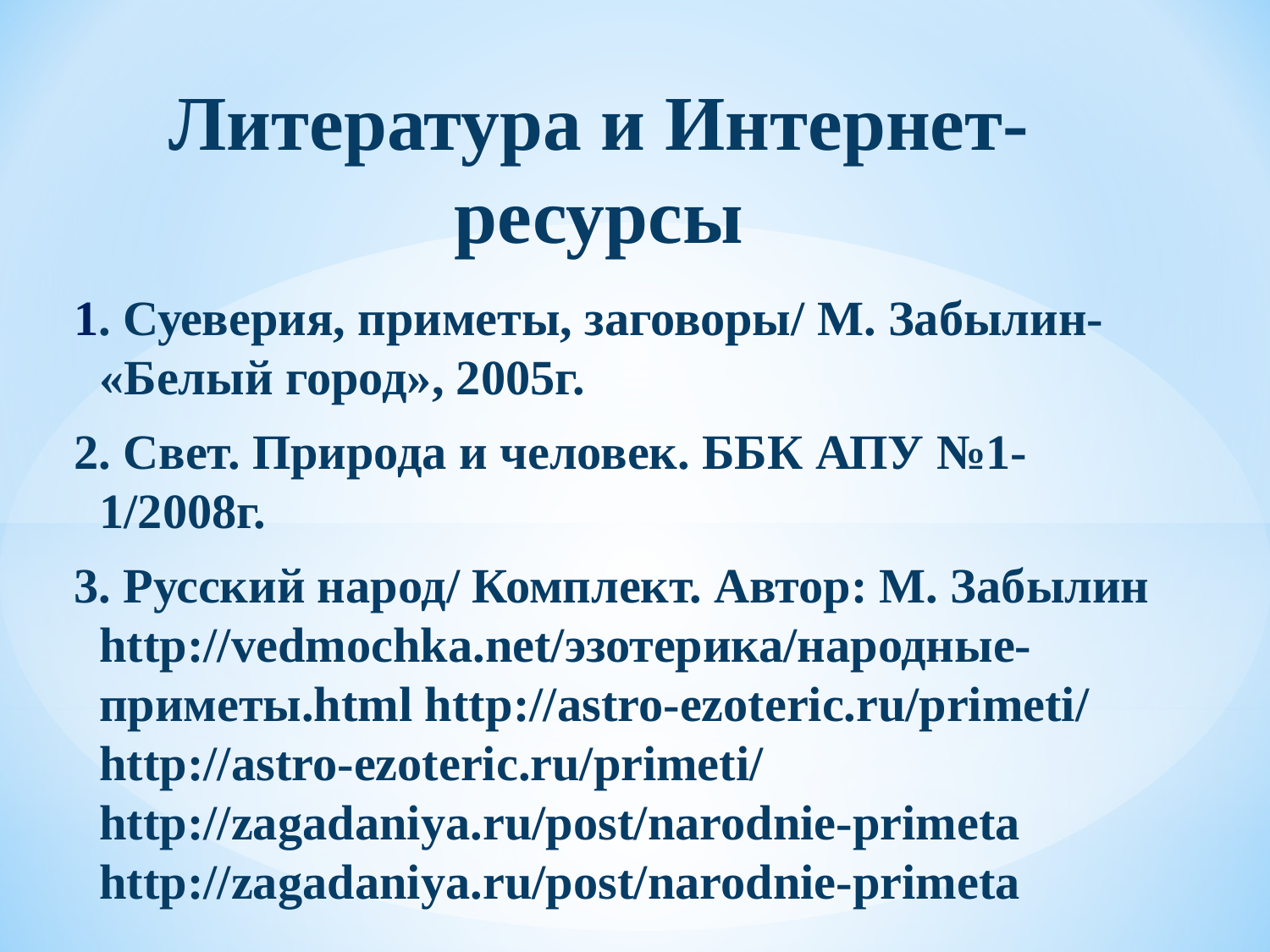

# Литература и Интернет-ресурсы

1. Суеверия, приметы, заговоры/ М. Забылин- «Белый город», 2005г.
2. Свет. Природа и человек. ББК АПУ №1-1/2008г.
3. Русский народ/ Комплект. Автор: М. Забылин http://vedmochka.net/эзотерика/народные-приметы.html http://astro-ezoteric.ru/primeti/ http://astro-ezoteric.ru/primeti/ http://zagadaniya.ru/post/narodnie-primeta http://zagadaniya.ru/post/narodnie-primeta